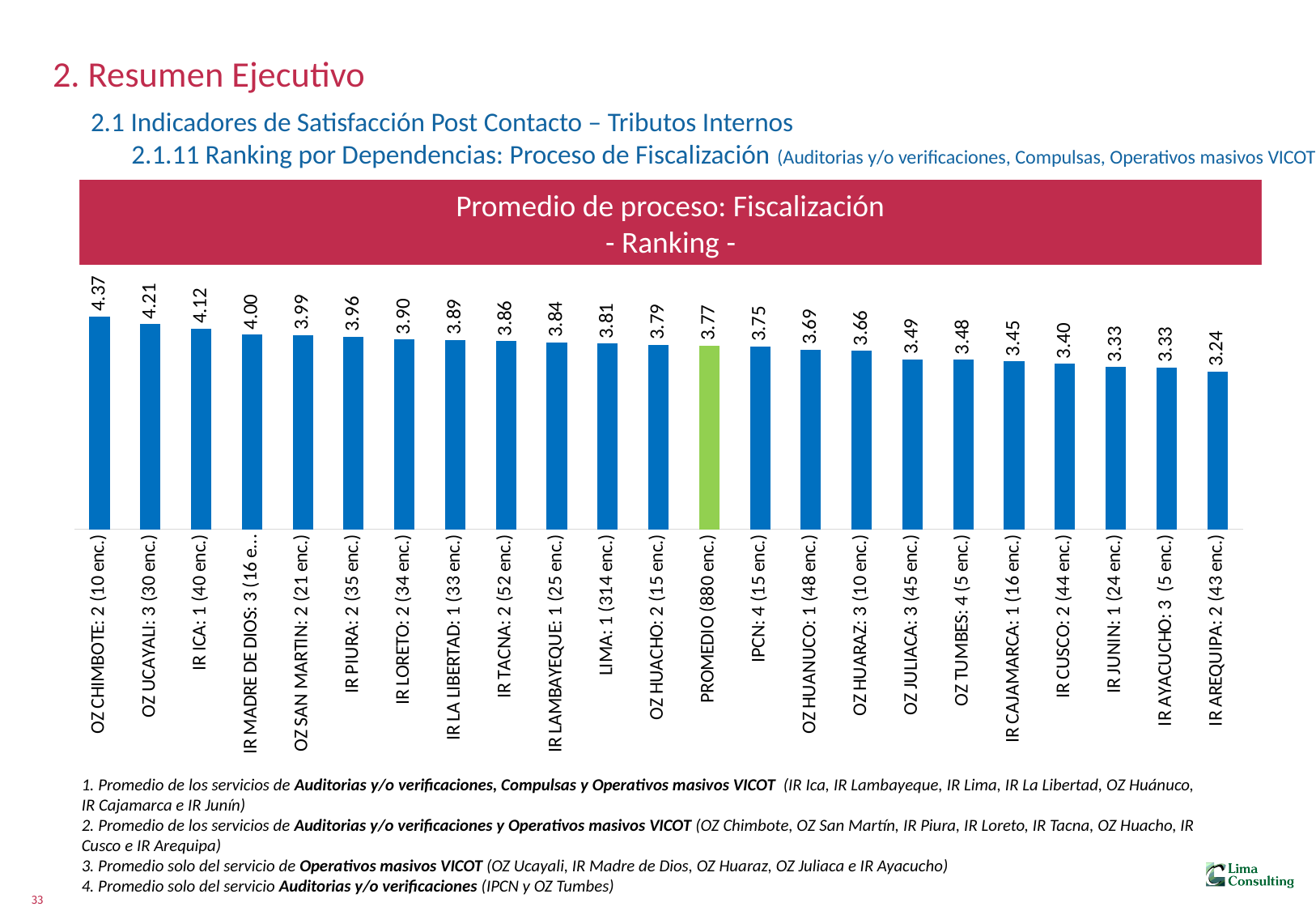

# 2. Resumen Ejecutivo 2.1 Indicadores de Satisfacción Post Contacto – Tributos Internos 2.1.11 Ranking por Dependencias: Proceso de Fiscalización (Auditorias y/o verificaciones, Compulsas, Operativos masivos VICOT)
Promedio de servicio: Fiscalización
- Ranking -
Promedio de proceso: Fiscalización
- Ranking -

### Chart

| Category |  |
|---|---|
| OZ CHIMBOTE: 2 (10 enc.) | 4.374063157894737 |
| OZ UCAYALI: 3 (30 enc.) | 4.2125 |
| IR ICA: 1 (40 enc.) | 4.117675 |
| IR MADRE DE DIOS: 3 (16 enc.) | 4.0 |
| OZ SAN MARTIN: 2 (21 enc.) | 3.9855885167464113 |
| IR PIURA: 2 (35 enc.) | 3.9556842105263157 |
| IR LORETO: 2 (34 enc.) | 3.898315789473685 |
| IR LA LIBERTAD: 1 (33 enc.) | 3.89149 |
| IR TACNA: 2 (52 enc.) | 3.860072180451128 |
| IR LAMBAYEQUE: 1 (25 enc.) | 3.8392 |
| LIMA: 1 (314 enc.) | 3.8100047297297293 |
| OZ HUACHO: 2 (15 enc.) | 3.792126315789474 |
| PROMEDIO (880 enc.) | 3.7740994444444445 |
| IPCN: 4 (15 enc.) | 3.7533333333333334 |
| OZ HUANUCO: 1 (48 enc.) | 3.6878841666666666 |
| OZ HUARAZ: 3 (10 enc.) | 3.6625 |
| OZ JULIACA: 3 (45 enc.) | 3.4916666666666663 |
| OZ TUMBES: 4 (5 enc.) | 3.4799999999999995 |
| IR CAJAMARCA: 1 (16 enc.) | 3.45113 |
| IR CUSCO: 2 (44 enc.) | 3.4005789473684214 |
| IR JUNIN: 1 (24 enc.) | 3.3333399999999993 |
| IR AYACUCHO: 3  (5 enc.) | 3.325 |
| IR AREQUIPA: 2 (43 enc.) | 3.2386239234449765 |
1. Promedio de los servicios de Auditorias y/o verificaciones, Compulsas y Operativos masivos VICOT  (IR Ica, IR Lambayeque, IR Lima, IR La Libertad, OZ Huánuco, IR Cajamarca e IR Junín)
2. Promedio de los servicios de Auditorias y/o verificaciones y Operativos masivos VICOT (OZ Chimbote, OZ San Martín, IR Piura, IR Loreto, IR Tacna, OZ Huacho, IR Cusco e IR Arequipa)
3. Promedio solo del servicio de Operativos masivos VICOT (OZ Ucayali, IR Madre de Dios, OZ Huaraz, OZ Juliaca e IR Ayacucho)
4. Promedio solo del servicio Auditorias y/o verificaciones (IPCN y OZ Tumbes)